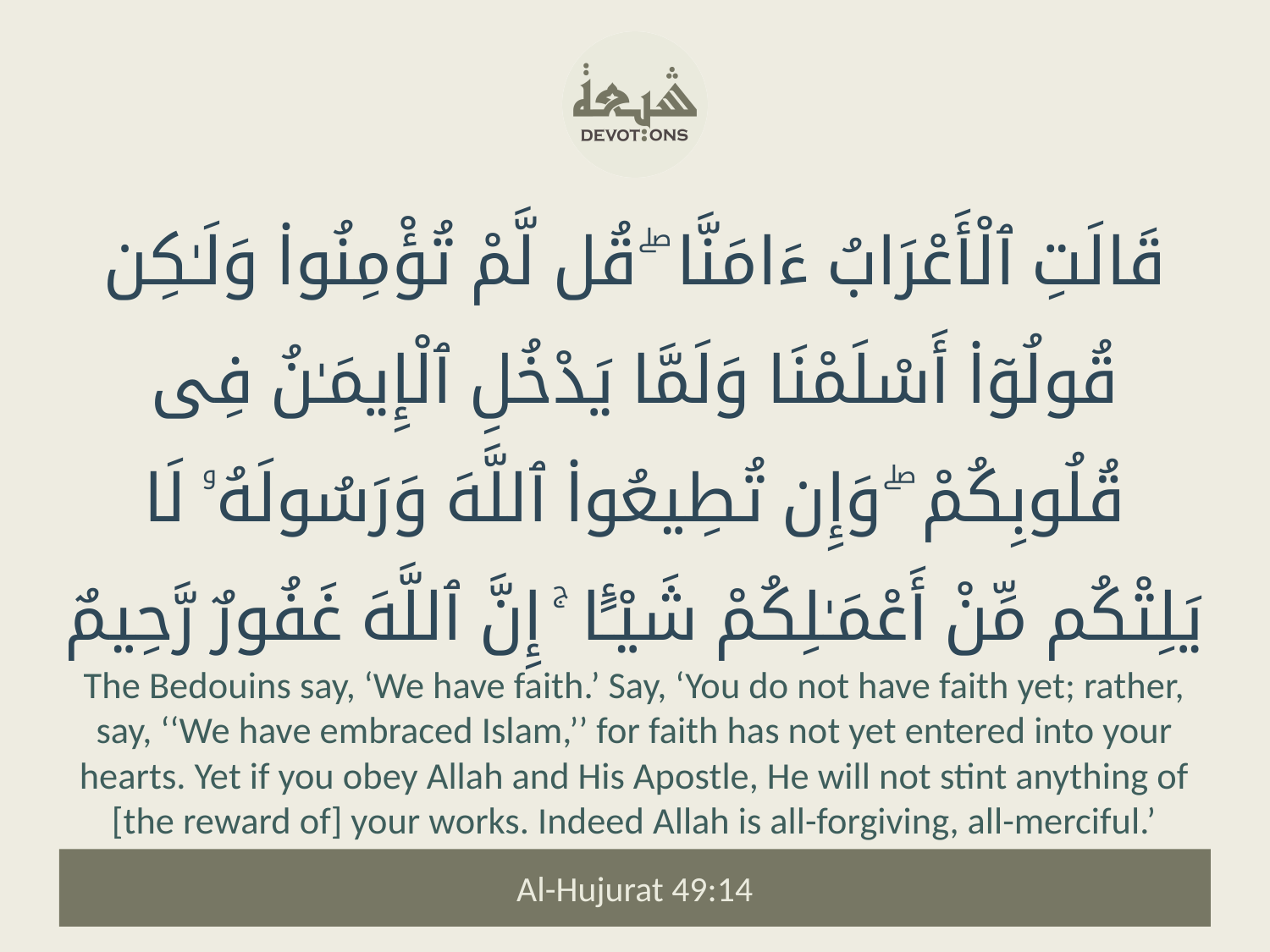

قَالَتِ ٱلْأَعْرَابُ ءَامَنَّا ۖ قُل لَّمْ تُؤْمِنُوا۟ وَلَـٰكِن قُولُوٓا۟ أَسْلَمْنَا وَلَمَّا يَدْخُلِ ٱلْإِيمَـٰنُ فِى قُلُوبِكُمْ ۖ وَإِن تُطِيعُوا۟ ٱللَّهَ وَرَسُولَهُۥ لَا يَلِتْكُم مِّنْ أَعْمَـٰلِكُمْ شَيْـًٔا ۚ إِنَّ ٱللَّهَ غَفُورٌ رَّحِيمٌ
The Bedouins say, ‘We have faith.’ Say, ‘You do not have faith yet; rather, say, ‘‘We have embraced Islam,’’ for faith has not yet entered into your hearts. Yet if you obey Allah and His Apostle, He will not stint anything of [the reward of] your works. Indeed Allah is all-forgiving, all-merciful.’
Al-Hujurat 49:14